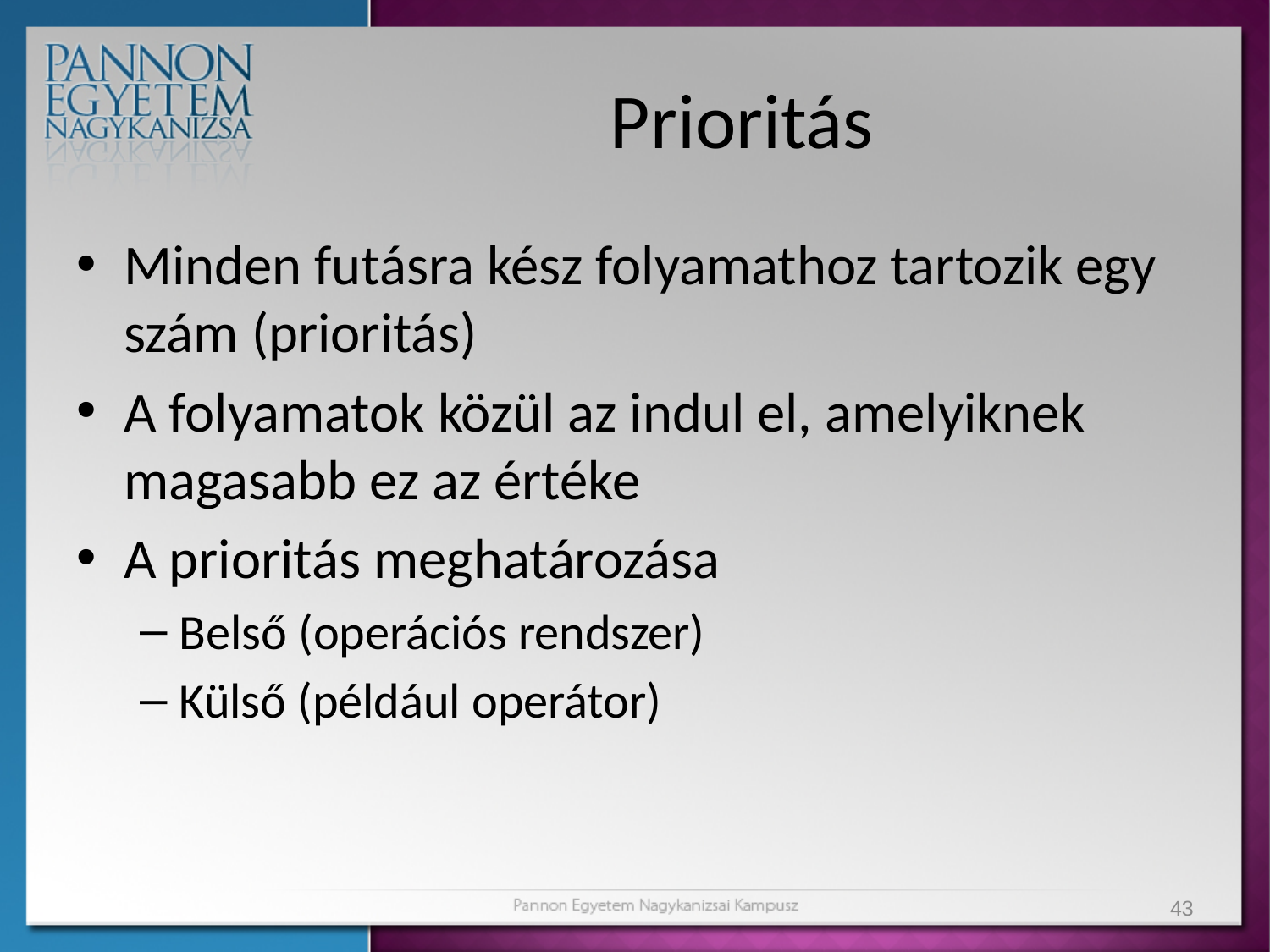

# Prioritás
Minden futásra kész folyamathoz tartozik egy szám (prioritás)
A folyamatok közül az indul el, amelyiknek magasabb ez az értéke
A prioritás meghatározása
Belső (operációs rendszer)
Külső (például operátor)
43